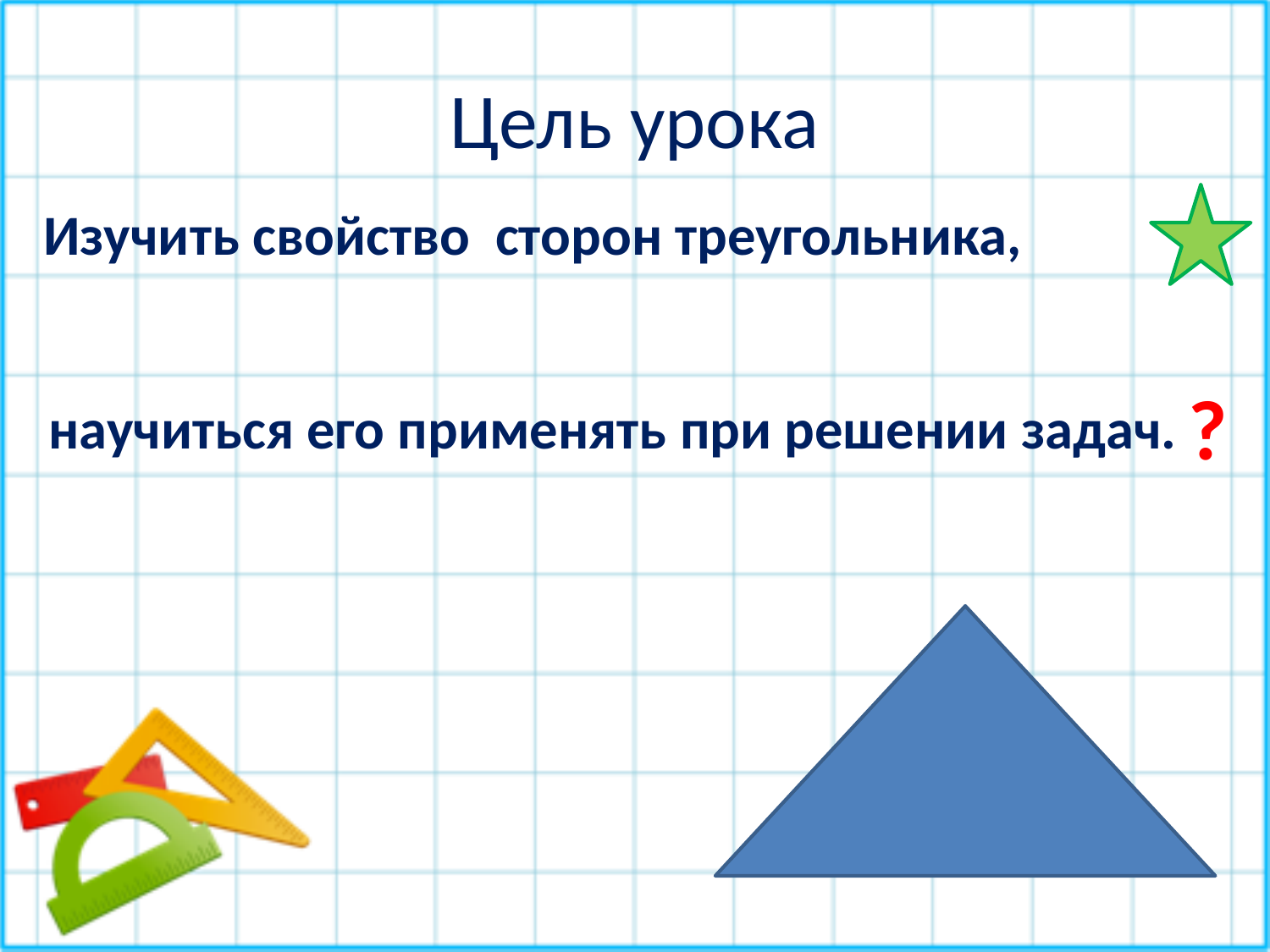

# Цель урока

Изучить свойство  сторон треугольника,
?
научиться его применять при решении задач.